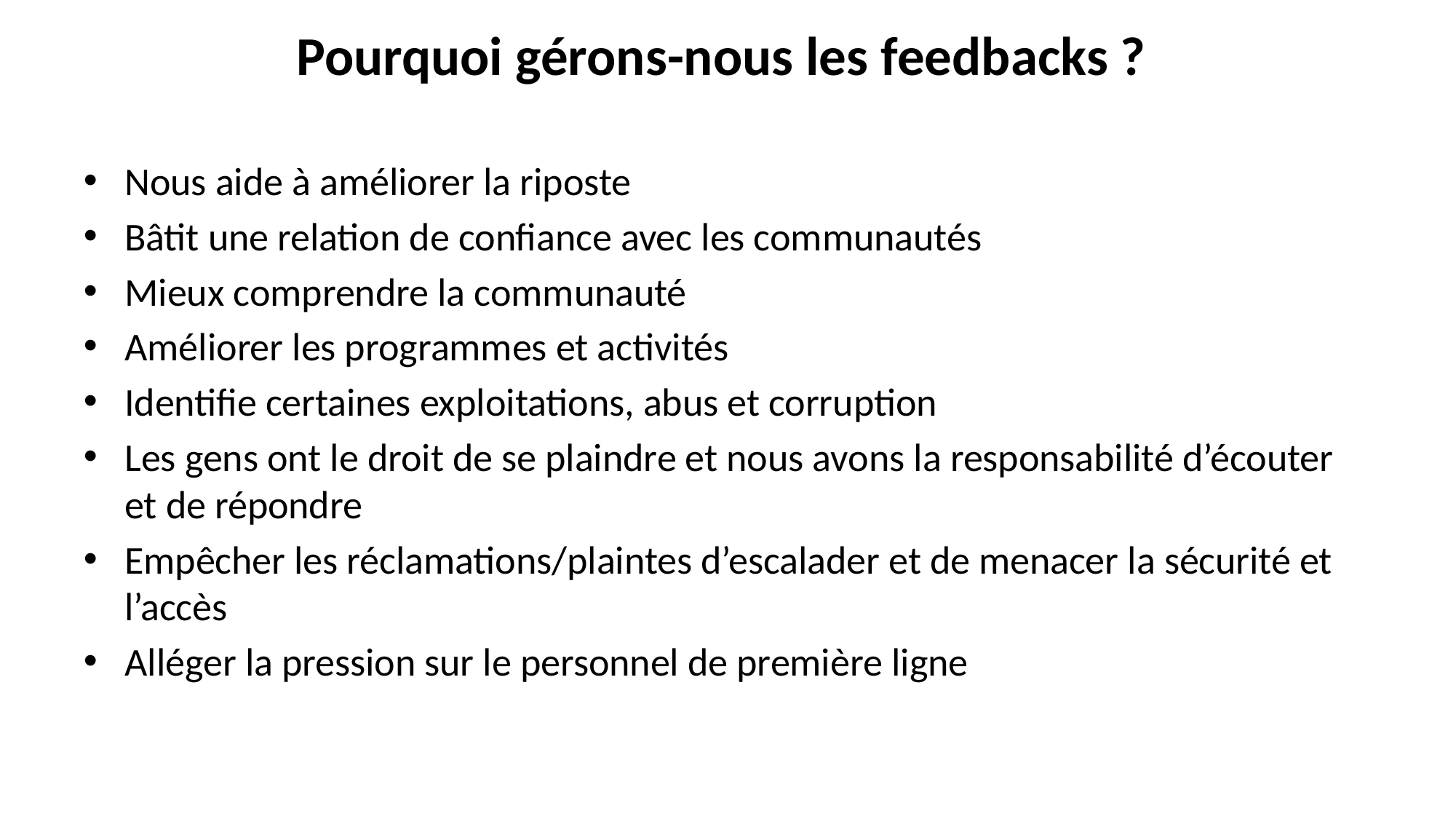

# Pourquoi gérons-nous les feedbacks ?
Nous aide à améliorer la riposte
Bâtit une relation de confiance avec les communautés
Mieux comprendre la communauté
Améliorer les programmes et activités
Identifie certaines exploitations, abus et corruption
Les gens ont le droit de se plaindre et nous avons la responsabilité d’écouter et de répondre
Empêcher les réclamations/plaintes d’escalader et de menacer la sécurité et l’accès
Alléger la pression sur le personnel de première ligne